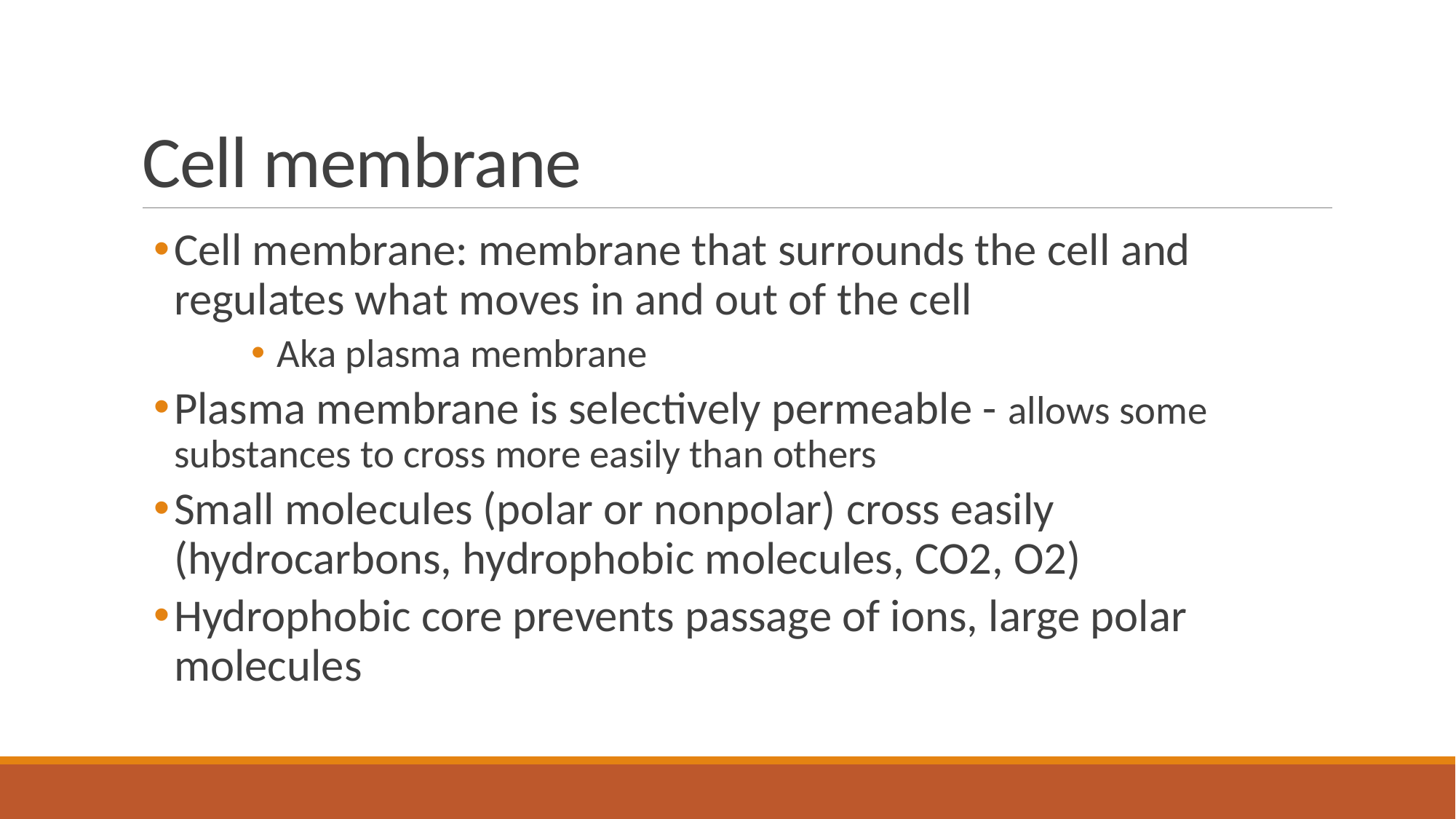

# Cell membrane
Cell membrane: membrane that surrounds the cell and regulates what moves in and out of the cell
Aka plasma membrane
Plasma membrane is selectively permeable - allows some substances to cross more easily than others
Small molecules (polar or nonpolar) cross easily (hydrocarbons, hydrophobic molecules, CO2, O2)
Hydrophobic core prevents passage of ions, large polar molecules